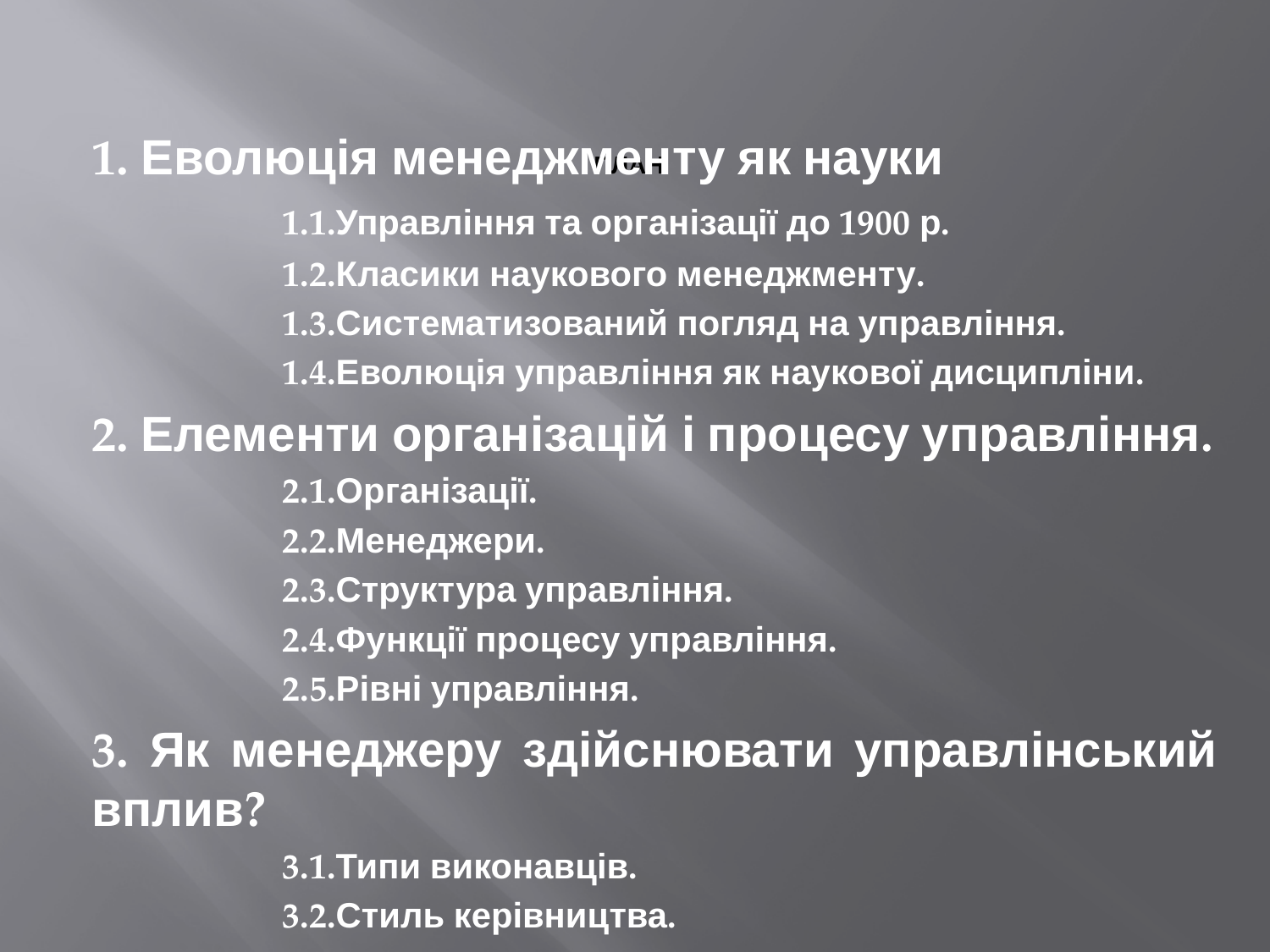

1. Еволюція менеджменту як науки
	1.1.Управління та організації до 1900 р.
	1.2.Класики наукового менеджменту.
	1.3.Систематизований погляд на управління.
	1.4.Еволюція управління як наукової дисципліни.
2. Елементи організацій і процесу управління.
	2.1.Організації.
	2.2.Менеджери.
	2.3.Структура управління.
	2.4.Функції процесу управління.
	2.5.Рівні управління.
3. Як менеджеру здійснювати управлінський вплив?
	3.1.Типи виконавців.
	3.2.Стиль керівництва.

# ПЛАН